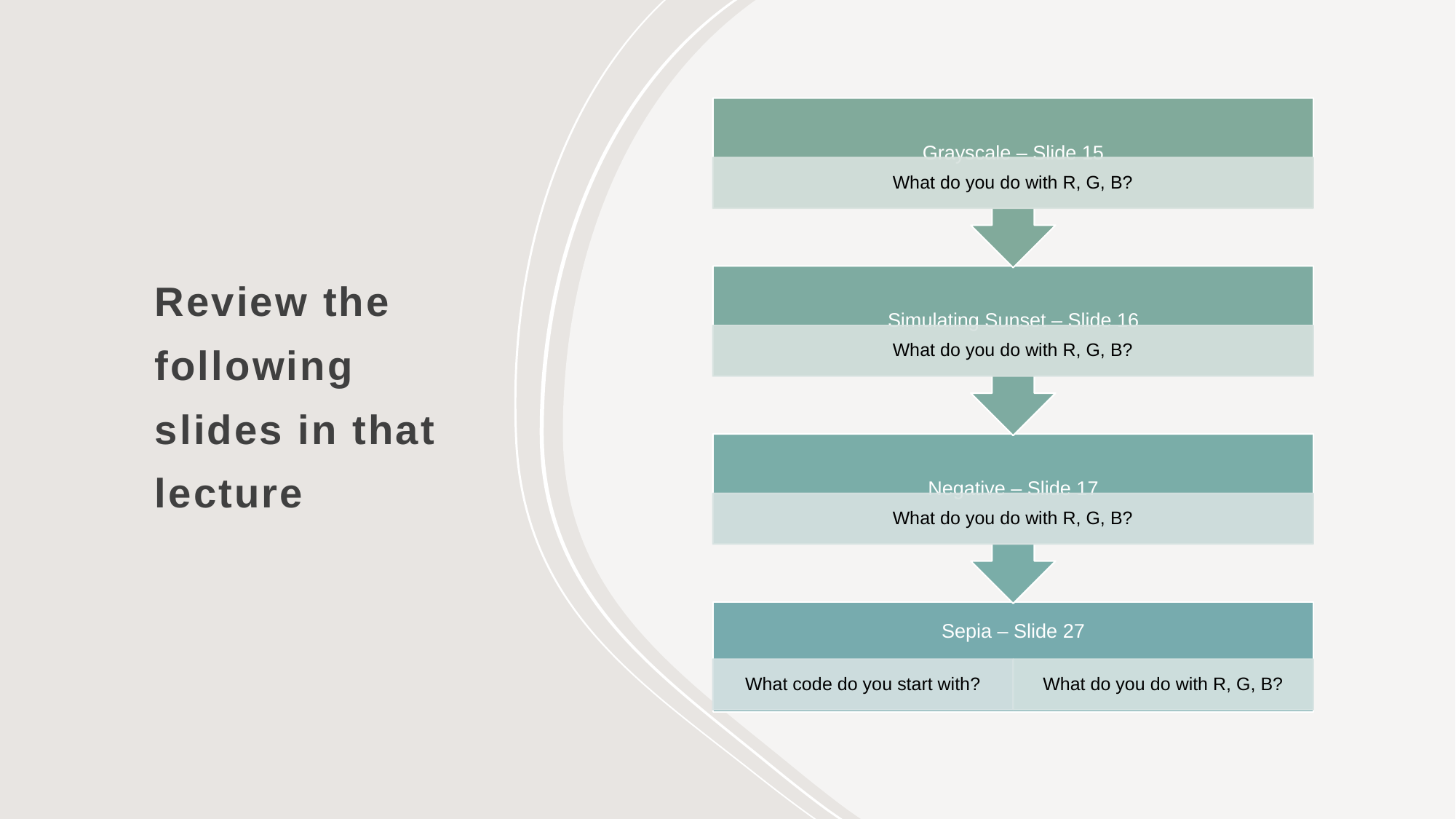

Sepia – Slide 27
What code do you start with?
What do you do with R, G, B?
Negative – Slide 17
What do you do with R, G, B?
Simulating Sunset – Slide 16
What do you do with R, G, B?
Grayscale – Slide 15
What do you do with R, G, B?
# Review the following slides in that lecture